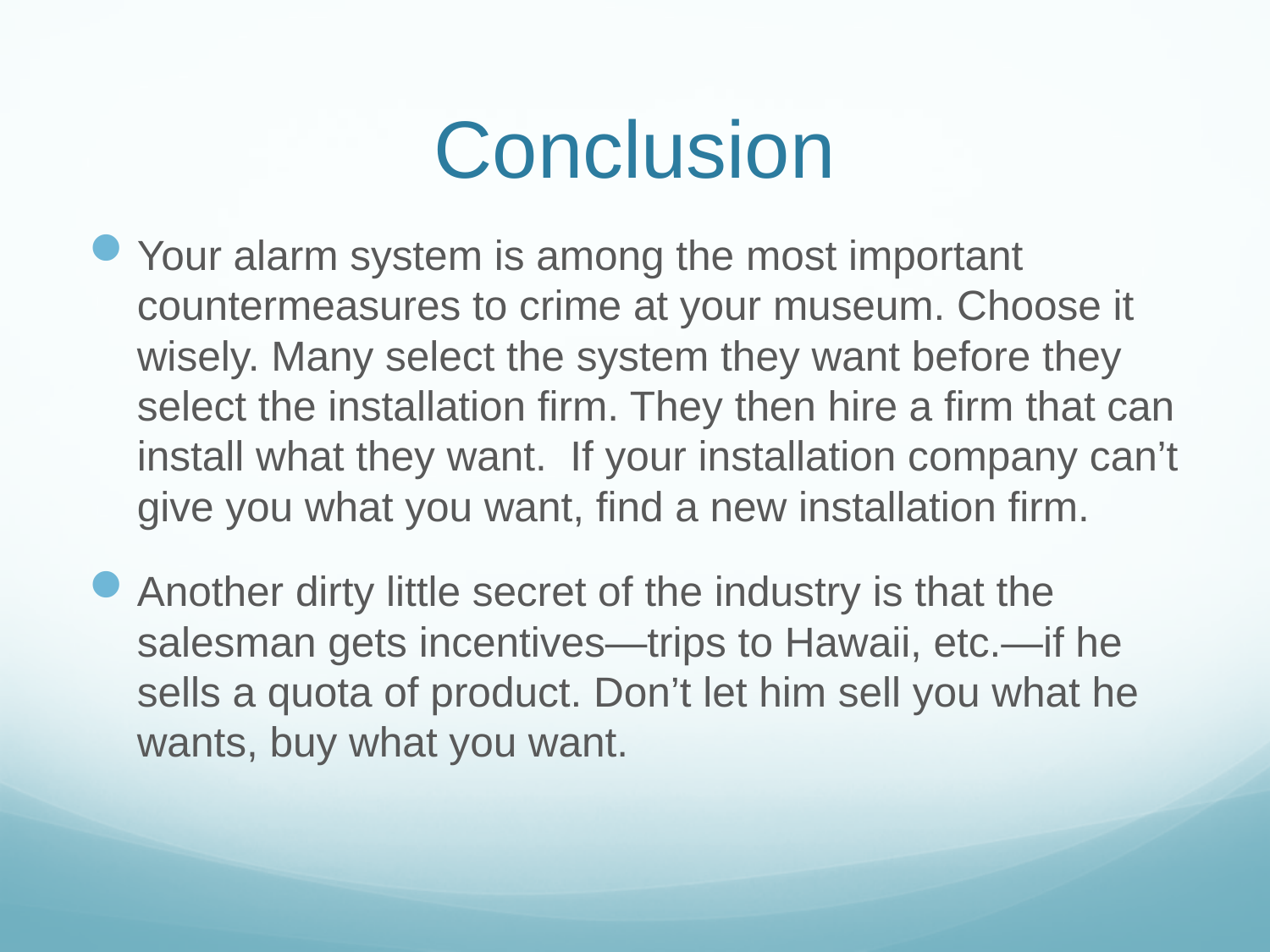

# Conclusion
Your alarm system is among the most important countermeasures to crime at your museum. Choose it wisely. Many select the system they want before they select the installation firm. They then hire a firm that can install what they want.  If your installation company can’t give you what you want, find a new installation firm.
Another dirty little secret of the industry is that the salesman gets incentives—trips to Hawaii, etc.—if he sells a quota of product. Don’t let him sell you what he wants, buy what you want.